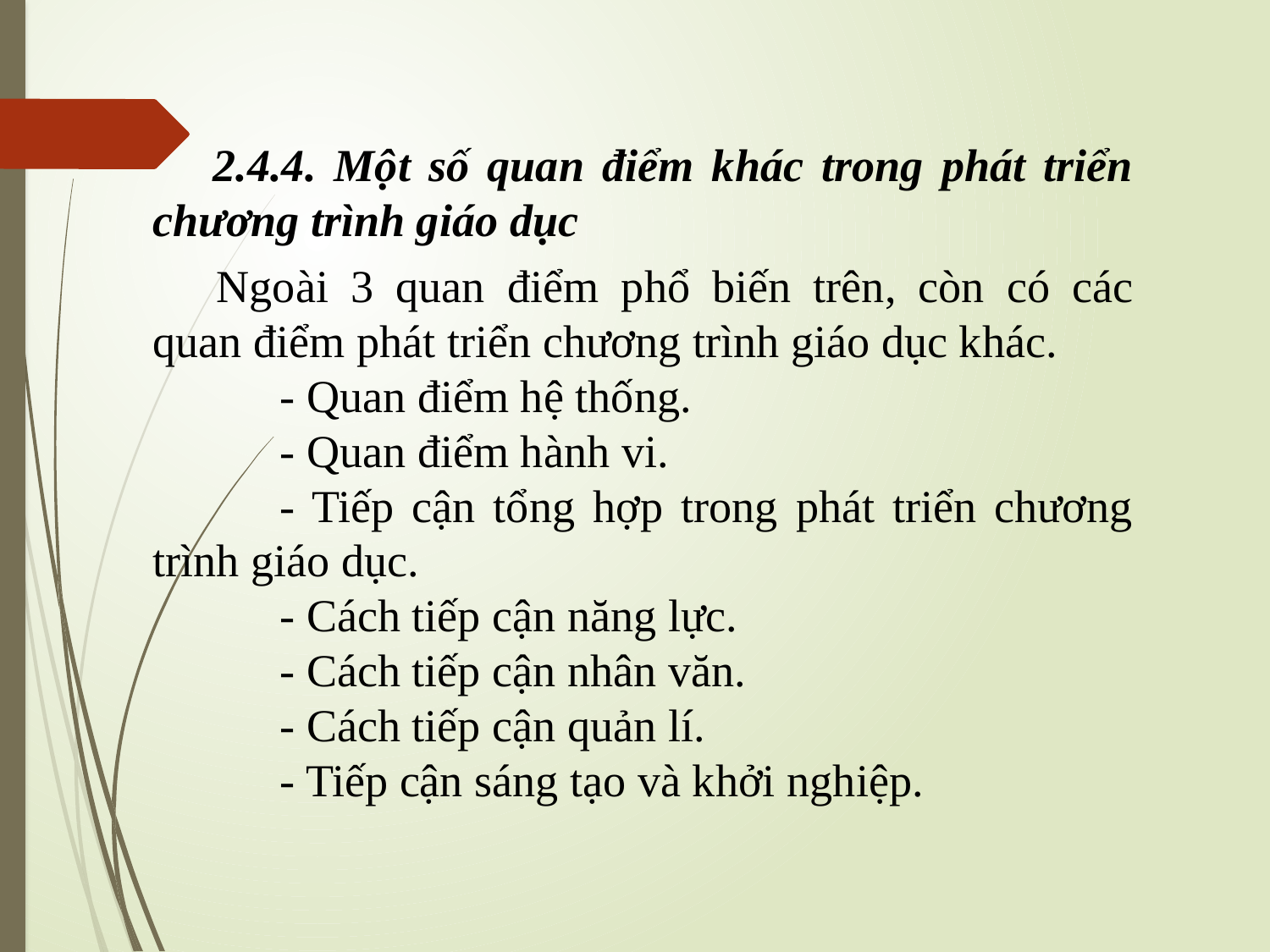

2.4.4. Một số quan điểm khác trong phát triển chương trình giáo dục
Ngoài 3 quan điểm phổ biến trên, còn có các quan điểm phát triển chương trình giáo dục khác.
	- Quan điểm hệ thống.
	- Quan điểm hành vi.
	- Tiếp cận tổng hợp trong phát triển chương trình giáo dục.
	- Cách tiếp cận năng lực.
	- Cách tiếp cận nhân văn.
	- Cách tiếp cận quản lí.
	- Tiếp cận sáng tạo và khởi nghiệp.